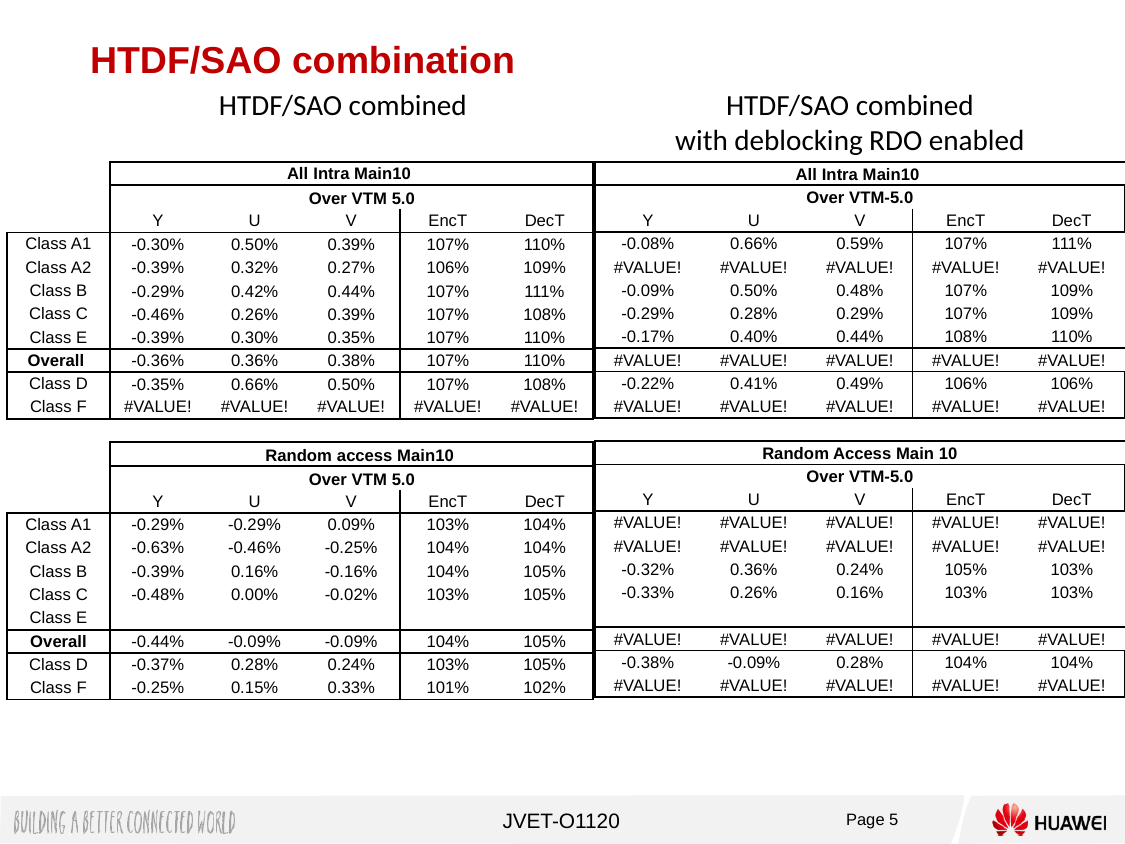

HTDF/SAO combination
HTDF/SAO combined
HTDF/SAO combined
with deblocking RDO enabled
|  | All Intra Main10 |  |  |  |  |
| --- | --- | --- | --- | --- | --- |
|  | Over VTM 5.0 |  |  |  |  |
|  | Y | U | V | EncT | DecT |
| Class A1 | -0.30% | 0.50% | 0.39% | 107% | 110% |
| Class A2 | -0.39% | 0.32% | 0.27% | 106% | 109% |
| Class B | -0.29% | 0.42% | 0.44% | 107% | 111% |
| Class C | -0.46% | 0.26% | 0.39% | 107% | 108% |
| Class E | -0.39% | 0.30% | 0.35% | 107% | 110% |
| Overall | -0.36% | 0.36% | 0.38% | 107% | 110% |
| Class D | -0.35% | 0.66% | 0.50% | 107% | 108% |
| Class F | #VALUE! | #VALUE! | #VALUE! | #VALUE! | #VALUE! |
|  |  |  |  |  |  |
|  | Random access Main10 |  |  |  |  |
|  | Over VTM 5.0 |  |  |  |  |
|  | Y | U | V | EncT | DecT |
| Class A1 | -0.29% | -0.29% | 0.09% | 103% | 104% |
| Class A2 | -0.63% | -0.46% | -0.25% | 104% | 104% |
| Class B | -0.39% | 0.16% | -0.16% | 104% | 105% |
| Class C | -0.48% | 0.00% | -0.02% | 103% | 105% |
| Class E |  |  |  |  |  |
| Overall | -0.44% | -0.09% | -0.09% | 104% | 105% |
| Class D | -0.37% | 0.28% | 0.24% | 103% | 105% |
| Class F | -0.25% | 0.15% | 0.33% | 101% | 102% |
| All Intra Main10 |  |  |  |  |
| --- | --- | --- | --- | --- |
| Over VTM-5.0 |  |  |  |  |
| Y | U | V | EncT | DecT |
| -0.08% | 0.66% | 0.59% | 107% | 111% |
| #VALUE! | #VALUE! | #VALUE! | #VALUE! | #VALUE! |
| -0.09% | 0.50% | 0.48% | 107% | 109% |
| -0.29% | 0.28% | 0.29% | 107% | 109% |
| -0.17% | 0.40% | 0.44% | 108% | 110% |
| #VALUE! | #VALUE! | #VALUE! | #VALUE! | #VALUE! |
| -0.22% | 0.41% | 0.49% | 106% | 106% |
| #VALUE! | #VALUE! | #VALUE! | #VALUE! | #VALUE! |
|  |  |  |  |  |
| Random Access Main 10 |  |  |  |  |
| Over VTM-5.0 |  |  |  |  |
| Y | U | V | EncT | DecT |
| #VALUE! | #VALUE! | #VALUE! | #VALUE! | #VALUE! |
| #VALUE! | #VALUE! | #VALUE! | #VALUE! | #VALUE! |
| -0.32% | 0.36% | 0.24% | 105% | 103% |
| -0.33% | 0.26% | 0.16% | 103% | 103% |
|  |  |  |  |  |
| #VALUE! | #VALUE! | #VALUE! | #VALUE! | #VALUE! |
| -0.38% | -0.09% | 0.28% | 104% | 104% |
| #VALUE! | #VALUE! | #VALUE! | #VALUE! | #VALUE! |